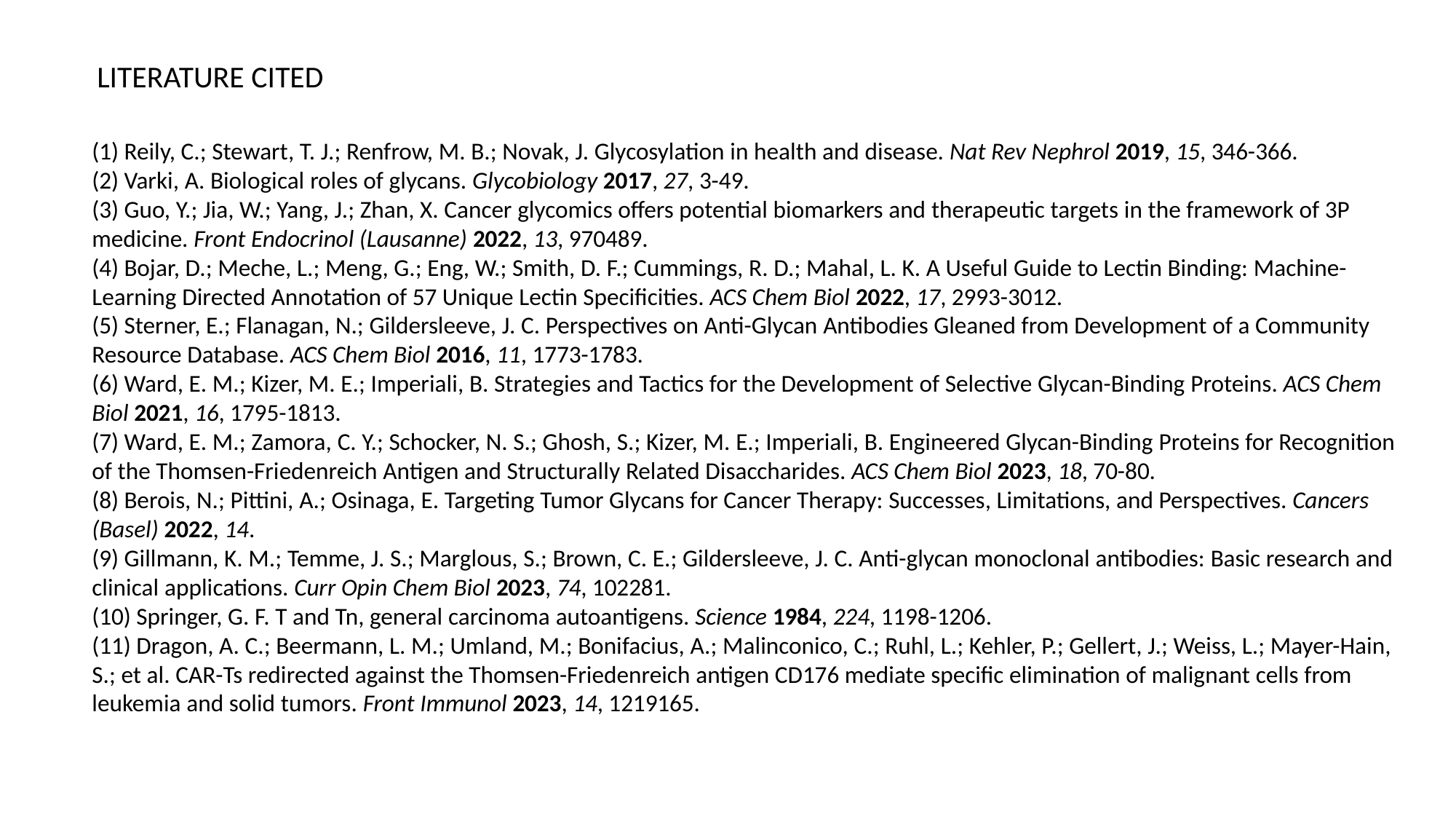

LITERATURE CITED
(1) Reily, C.; Stewart, T. J.; Renfrow, M. B.; Novak, J. Glycosylation in health and disease. Nat Rev Nephrol 2019, 15, 346-366.
(2) Varki, A. Biological roles of glycans. Glycobiology 2017, 27, 3-49.
(3) Guo, Y.; Jia, W.; Yang, J.; Zhan, X. Cancer glycomics offers potential biomarkers and therapeutic targets in the framework of 3P medicine. Front Endocrinol (Lausanne) 2022, 13, 970489.
(4) Bojar, D.; Meche, L.; Meng, G.; Eng, W.; Smith, D. F.; Cummings, R. D.; Mahal, L. K. A Useful Guide to Lectin Binding: Machine-Learning Directed Annotation of 57 Unique Lectin Specificities. ACS Chem Biol 2022, 17, 2993-3012.
(5) Sterner, E.; Flanagan, N.; Gildersleeve, J. C. Perspectives on Anti-Glycan Antibodies Gleaned from Development of a Community Resource Database. ACS Chem Biol 2016, 11, 1773-1783.
(6) Ward, E. M.; Kizer, M. E.; Imperiali, B. Strategies and Tactics for the Development of Selective Glycan-Binding Proteins. ACS Chem Biol 2021, 16, 1795-1813.
(7) Ward, E. M.; Zamora, C. Y.; Schocker, N. S.; Ghosh, S.; Kizer, M. E.; Imperiali, B. Engineered Glycan-Binding Proteins for Recognition of the Thomsen-Friedenreich Antigen and Structurally Related Disaccharides. ACS Chem Biol 2023, 18, 70-80.
(8) Berois, N.; Pittini, A.; Osinaga, E. Targeting Tumor Glycans for Cancer Therapy: Successes, Limitations, and Perspectives. Cancers (Basel) 2022, 14.
(9) Gillmann, K. M.; Temme, J. S.; Marglous, S.; Brown, C. E.; Gildersleeve, J. C. Anti-glycan monoclonal antibodies: Basic research and clinical applications. Curr Opin Chem Biol 2023, 74, 102281.
(10) Springer, G. F. T and Tn, general carcinoma autoantigens. Science 1984, 224, 1198-1206.
(11) Dragon, A. C.; Beermann, L. M.; Umland, M.; Bonifacius, A.; Malinconico, C.; Ruhl, L.; Kehler, P.; Gellert, J.; Weiss, L.; Mayer-Hain, S.; et al. CAR-Ts redirected against the Thomsen-Friedenreich antigen CD176 mediate specific elimination of malignant cells from leukemia and solid tumors. Front Immunol 2023, 14, 1219165.